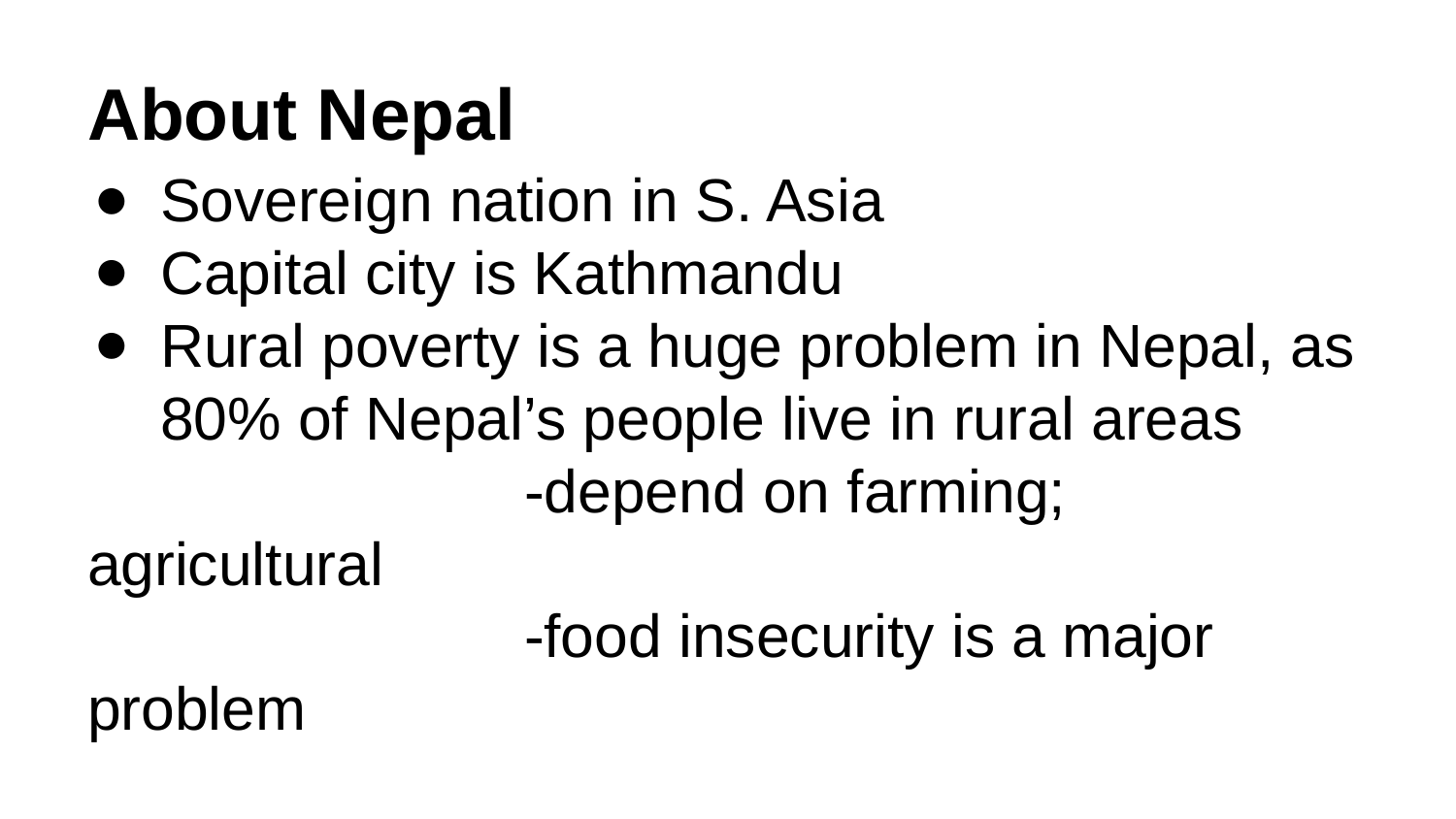

# About Nepal
Sovereign nation in S. Asia
Capital city is Kathmandu
Rural poverty is a huge problem in Nepal, as 80% of Nepal’s people live in rural areas
			-depend on farming; agricultural
			-food insecurity is a major problem